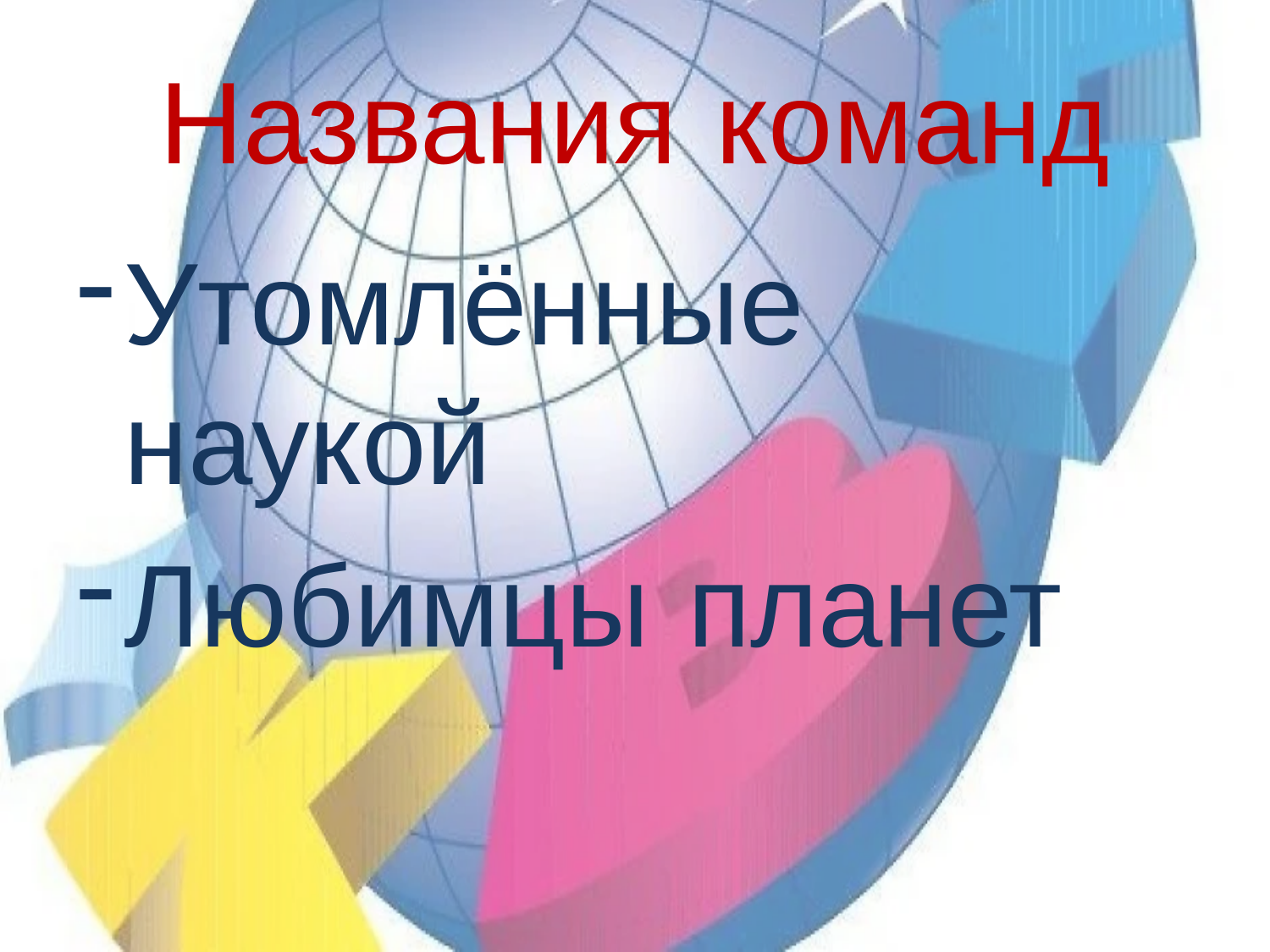

# Названия команд
Утомлённые наукой
Любимцы планет